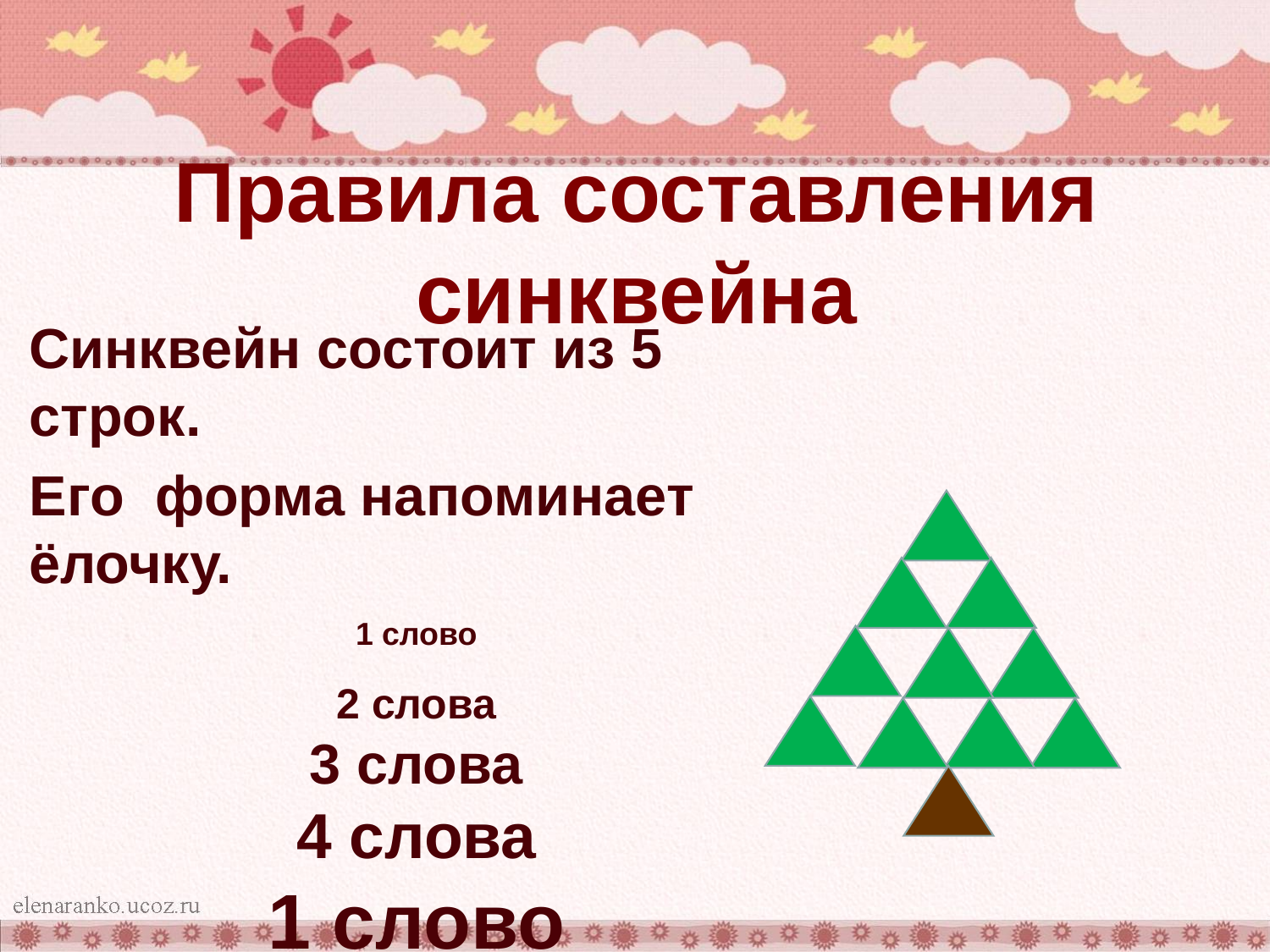

# Правила составления синквейна
Синквейн состоит из 5 строк.
Его  форма напоминает ёлочку.
1 слово
2 слова
3 слова
4 слова
1 слово